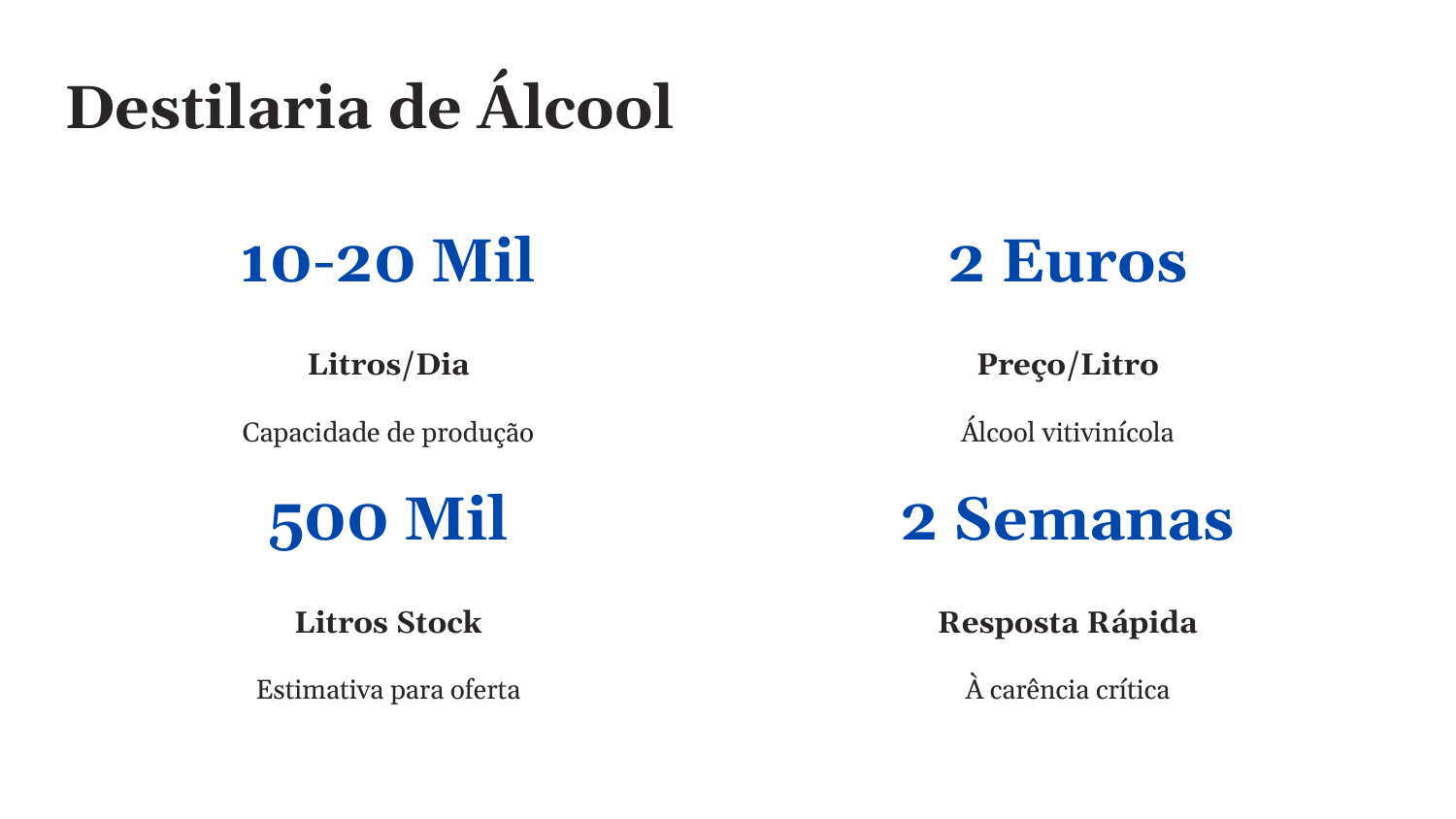

Destilaria de Álcool
10-20 Mil
2 Euros
Litros/Dia
Preço/Litro
Capacidade de produção
Álcool vitivinícola
500 Mil
2 Semanas
Litros Stock
Resposta Rápida
Estimativa para oferta
À carência crítica